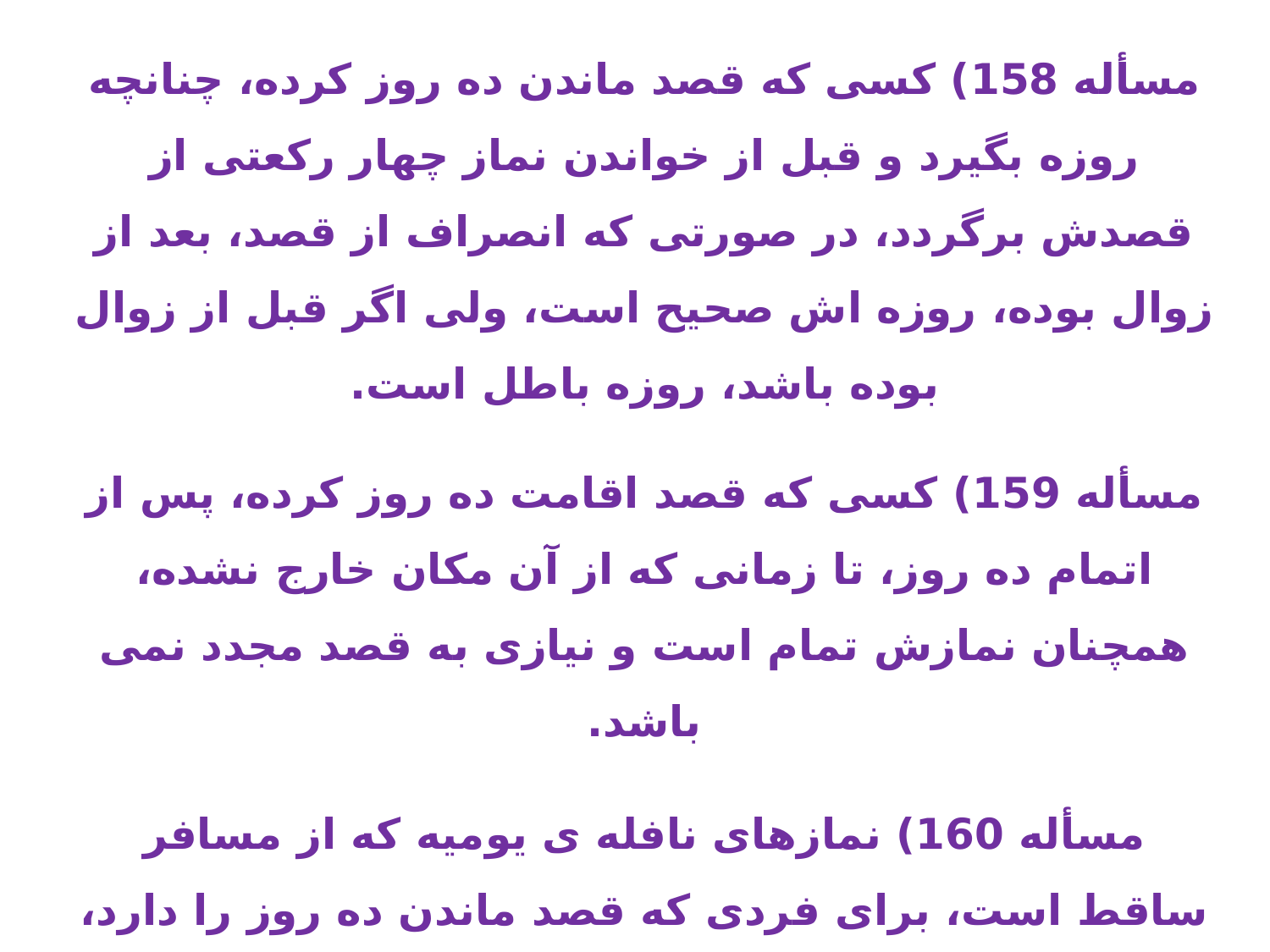

مسأله 158) کسی که قصد ماندن ده روز کرده، چنانچه روزه بگیرد و قبل از خواندن نماز چهار رکعتی از قصدش برگردد، در صورتی که انصراف از قصد، بعد از زوال بوده، روزه اش صحیح است، ولی اگر قبل از زوال بوده باشد، روزه باطل است.

مسأله 159) کسی که قصد اقامت ده روز کرده، پس از اتمام ده روز، تا زمانی که از آن مکان خارج نشده، همچنان نمازش تمام است و نیازی به قصد مجدد نمی باشد.

مسأله 160) نمازهای نافله ی یومیه که از مسافر ساقط است، برای فردی که قصد ماندن ده روز را دارد، مشروع و مستحب است. همچنین روزه ی مستحبی نیز برای او مستحب می باشد.